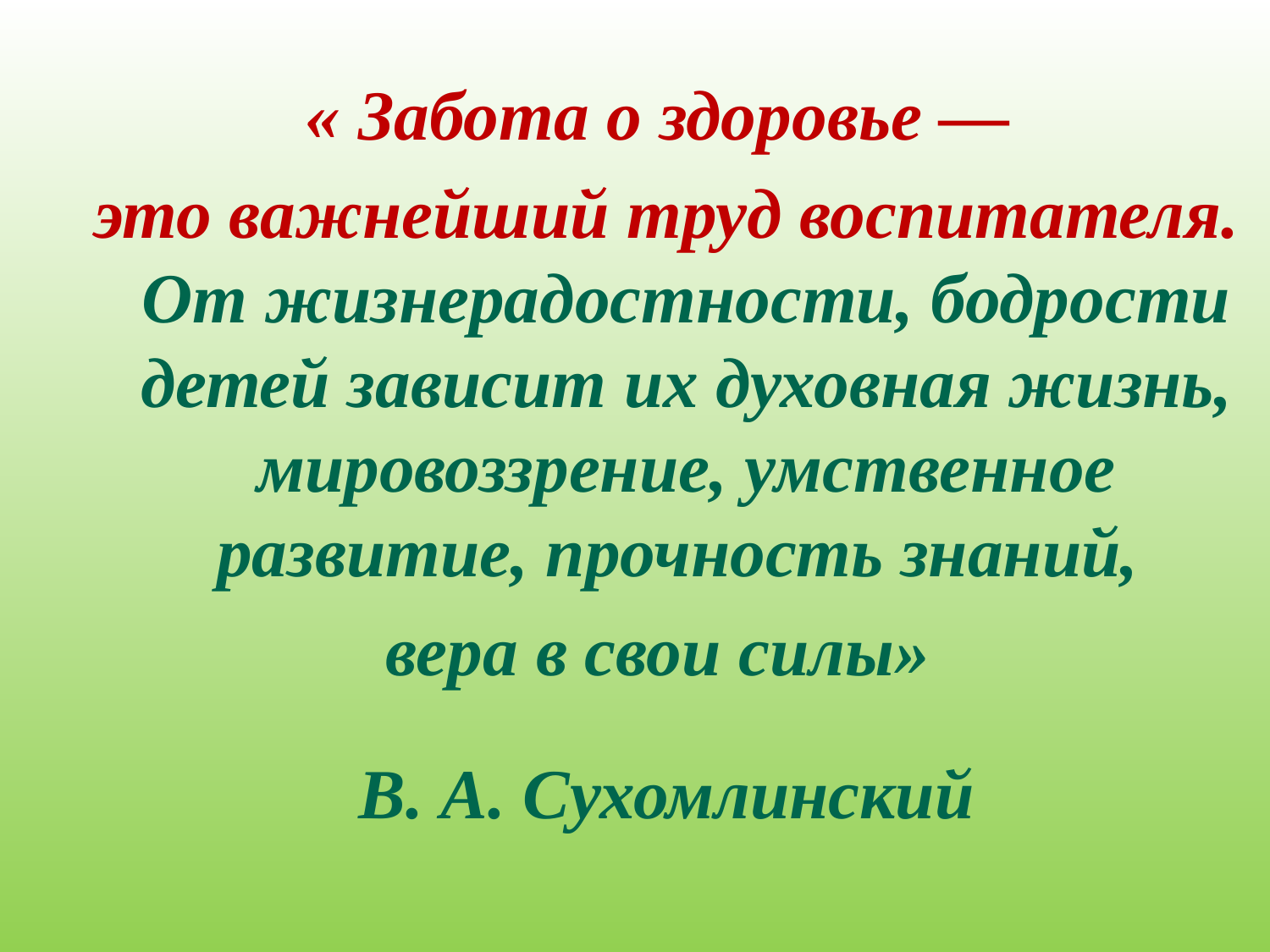

« Забота о здоровье —
это важнейший труд воспитателя. От жизнерадостности, бодрости детей зависит их духовная жизнь, мировоззрение, умственное развитие, прочность знаний,
вера в свои силы»

В. А. Сухомлинский